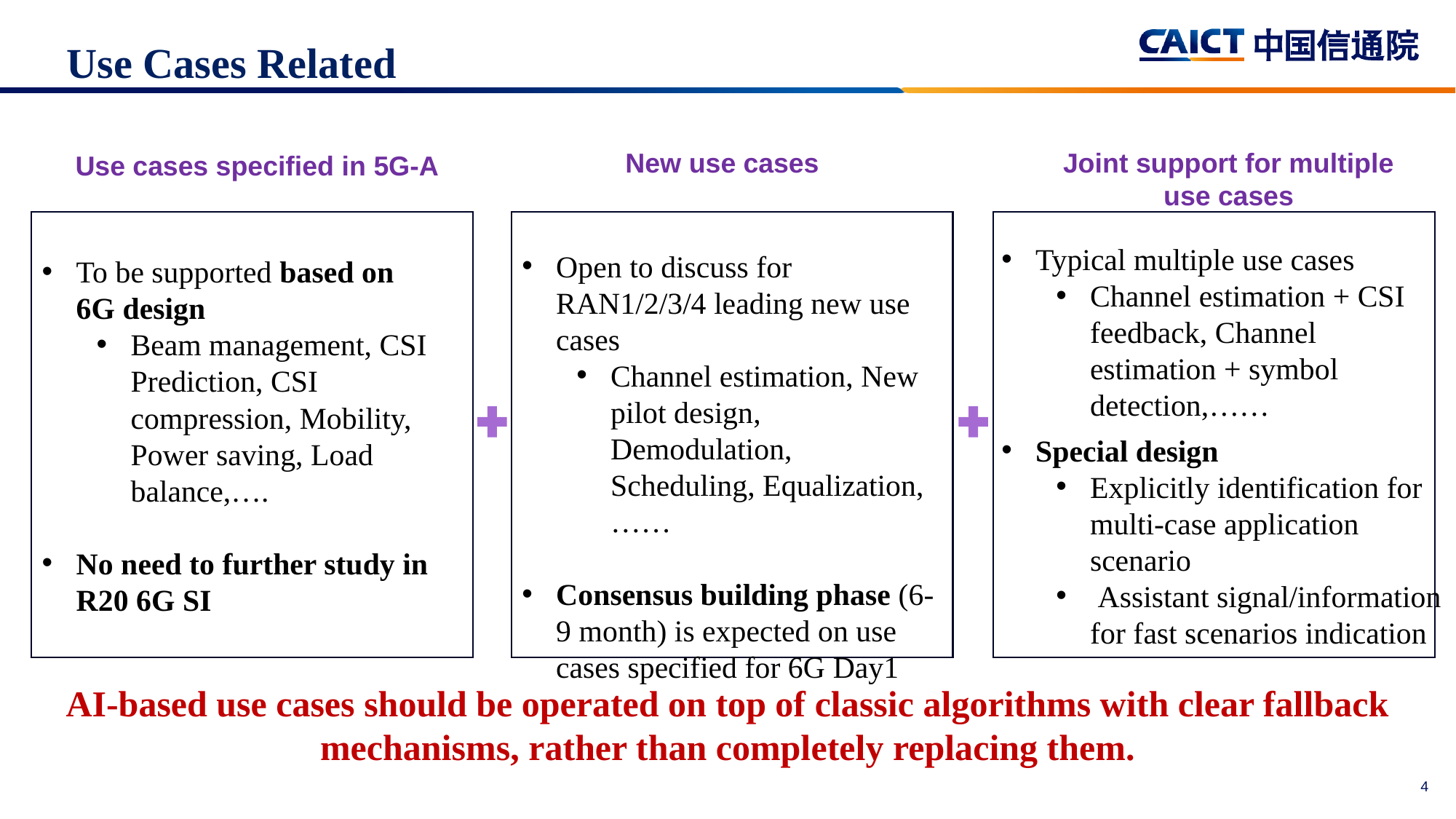

Use Cases Related
New use cases
Joint support for multiple use cases
Use cases specified in 5G-A

Typical multiple use cases
Channel estimation + CSI feedback, Channel estimation + symbol detection,……
Special design
Explicitly identification for multi-case application scenario
 Assistant signal/information for fast scenarios indication
Open to discuss for RAN1/2/3/4 leading new use cases
Channel estimation, New pilot design, Demodulation, Scheduling, Equalization,……

Consensus building phase (6-9 month) is expected on use cases specified for 6G Day1
To be supported based on 6G design
Beam management, CSI Prediction, CSI compression, Mobility, Power saving, Load balance,….

No need to further study in R20 6G SI

AI-based use cases should be operated on top of classic algorithms with clear fallback mechanisms, rather than completely replacing them.